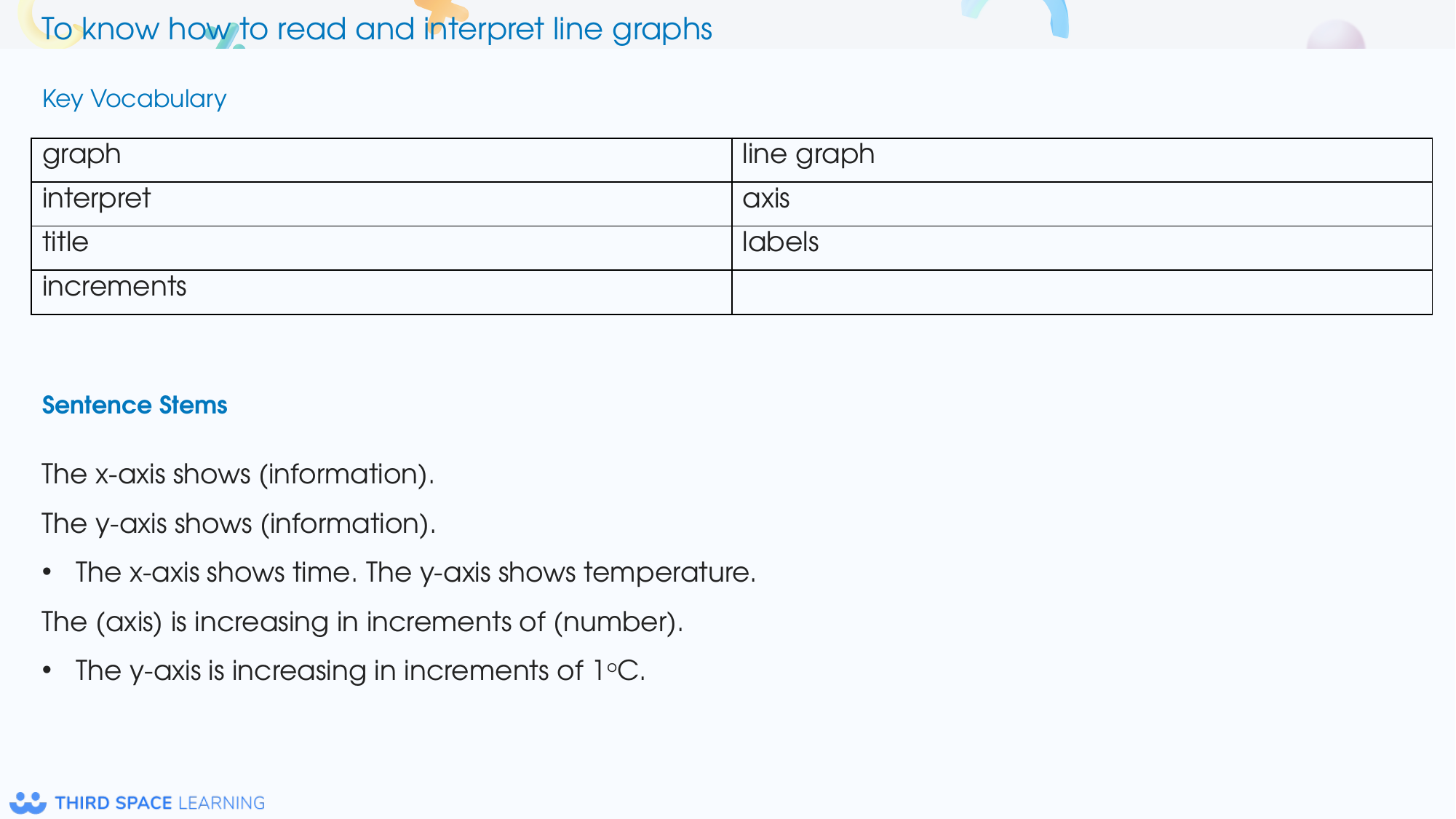

Key Vocabulary
| graph | line graph |
| --- | --- |
| interpret | axis |
| title | labels |
| increments |  |
Sentence Stems
The x-axis shows (information).
The y-axis shows (information).
The x-axis shows time. The y-axis shows temperature.
The (axis) is increasing in increments of (number).
The y-axis is increasing in increments of 1oC.